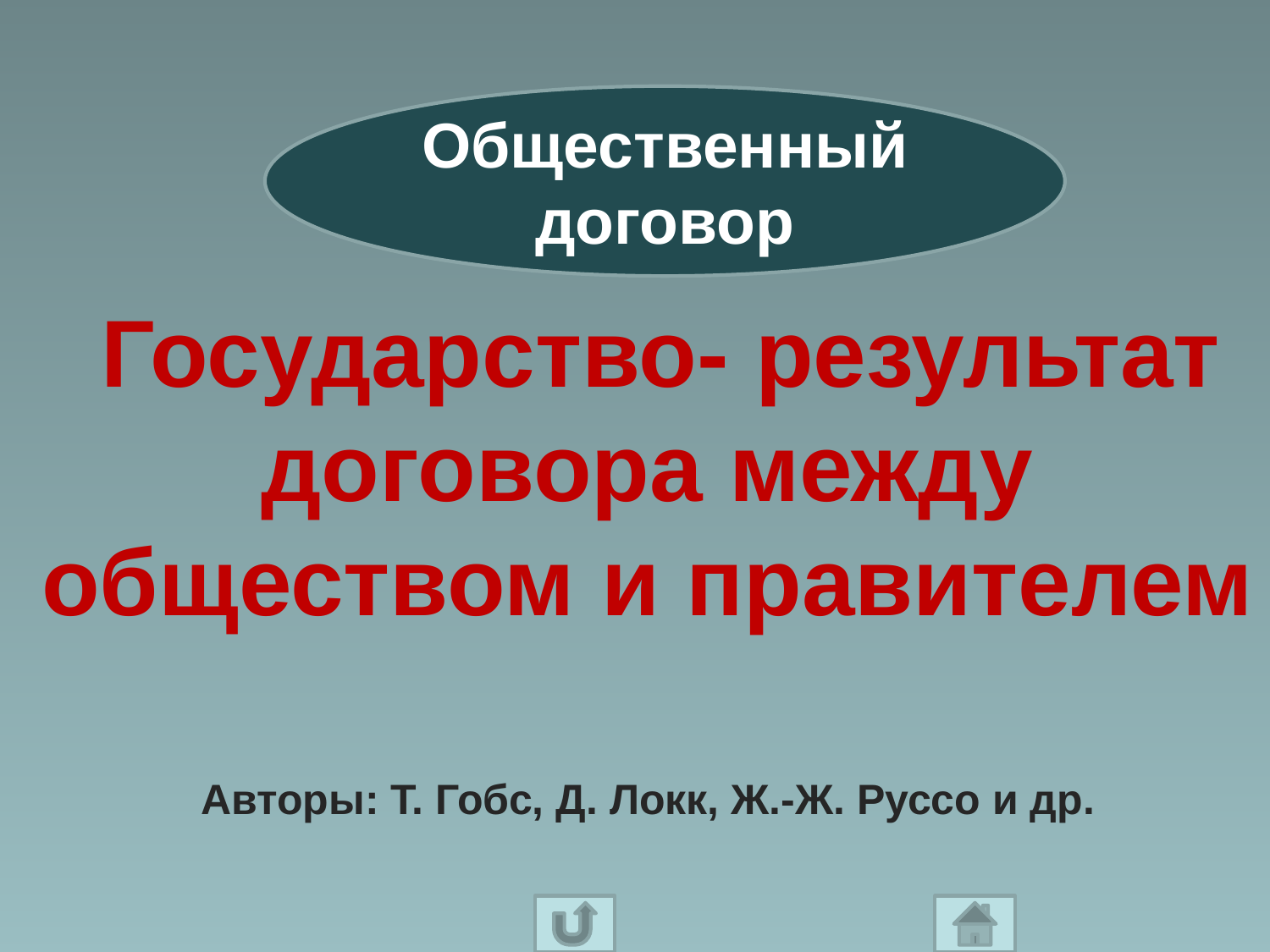

Общественный договор
 Государство- результат договора между обществом и правителем
Авторы: Т. Гобс, Д. Локк, Ж.-Ж. Руссо и др.